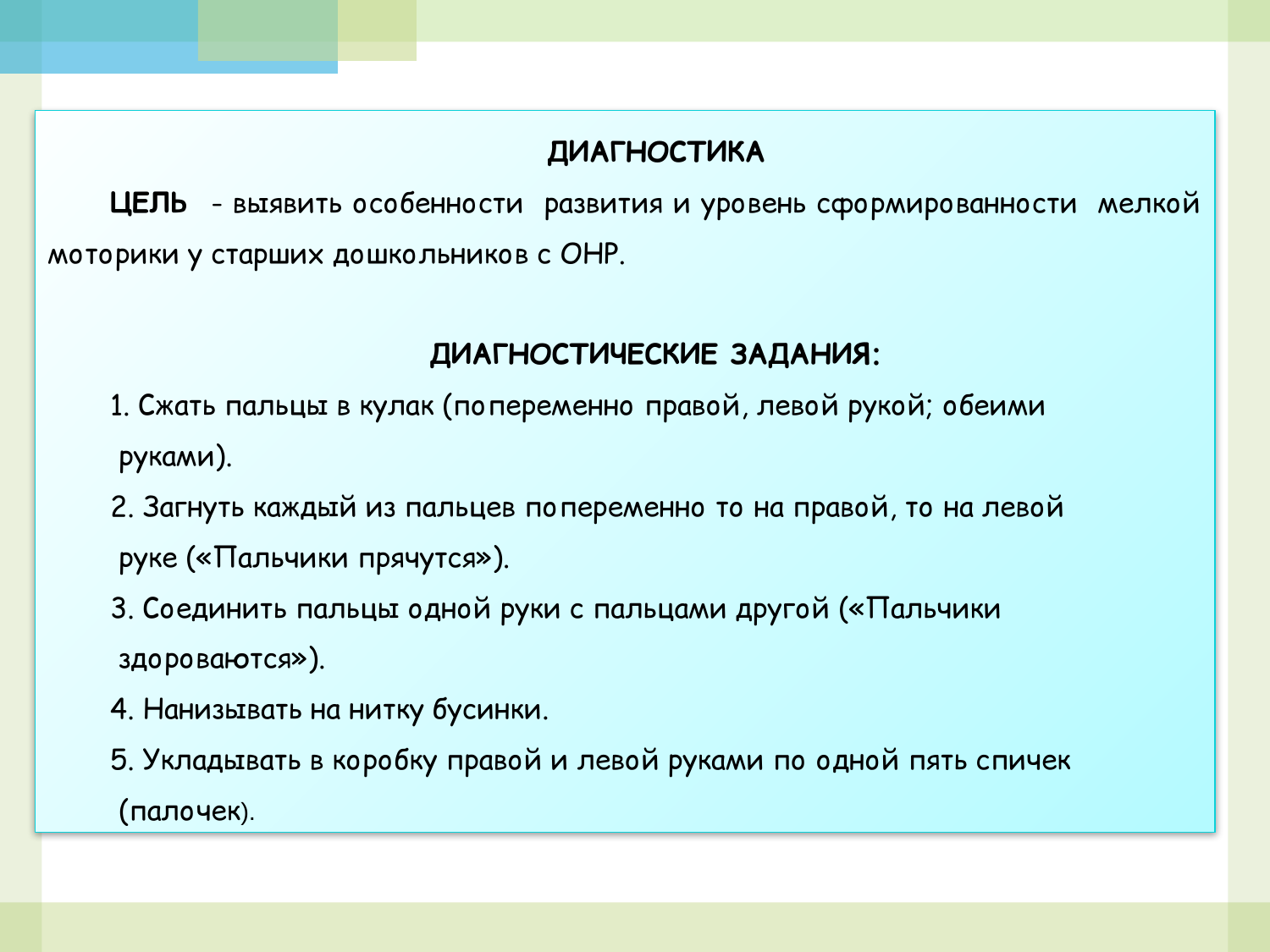

ДИАГНОСТИКА
ЦЕЛЬ  - выявить особенности  развития и уровень сформированности  мелкой моторики у старших дошкольников с ОНР.

ДИАГНОСТИЧЕСКИЕ ЗАДАНИЯ:
1. Сжать пальцы в кулак (попеременно правой, левой рукой; обеими
 руками).
2. Загнуть каждый из пальцев попеременно то на правой, то на левой
 руке («Пальчики прячутся»).
3. Соединить пальцы одной руки с пальцами другой («Пальчики
 здороваются»).
4. Нанизывать на нитку бусинки.
5. Укладывать в коробку правой и левой руками по одной пять спичек
 (палочек).